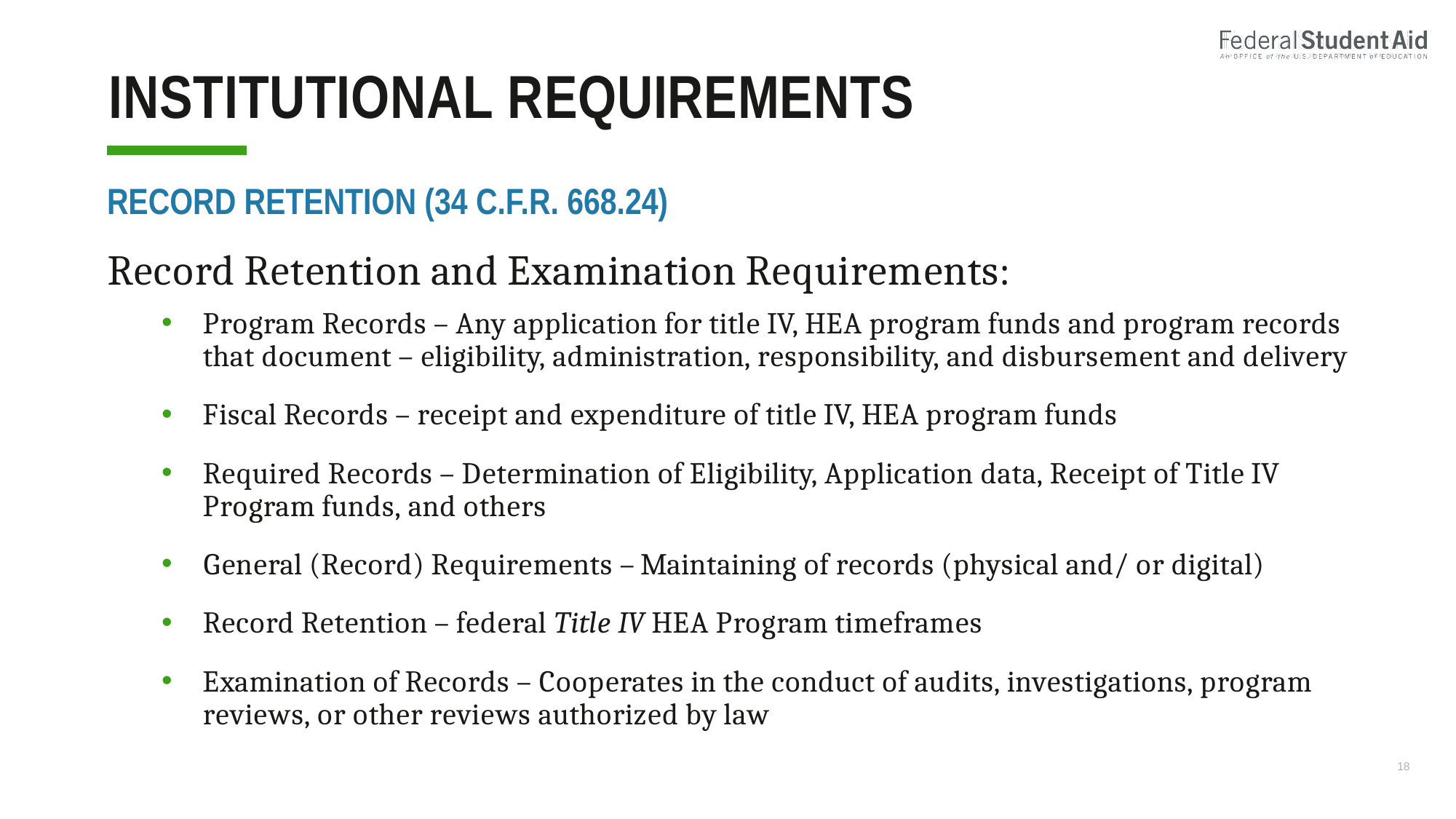

# Institutional requirements
Record retention (34 C.F.R. 668.24)
Record Retention and Examination Requirements:
Program Records – Any application for title IV, HEA program funds and program records that document – eligibility, administration, responsibility, and disbursement and delivery
Fiscal Records – receipt and expenditure of title IV, HEA program funds
Required Records – Determination of Eligibility, Application data, Receipt of Title IV Program funds, and others
General (Record) Requirements – Maintaining of records (physical and/ or digital)
Record Retention – federal Title IV HEA Program timeframes
Examination of Records – Cooperates in the conduct of audits, investigations, program reviews, or other reviews authorized by law

18